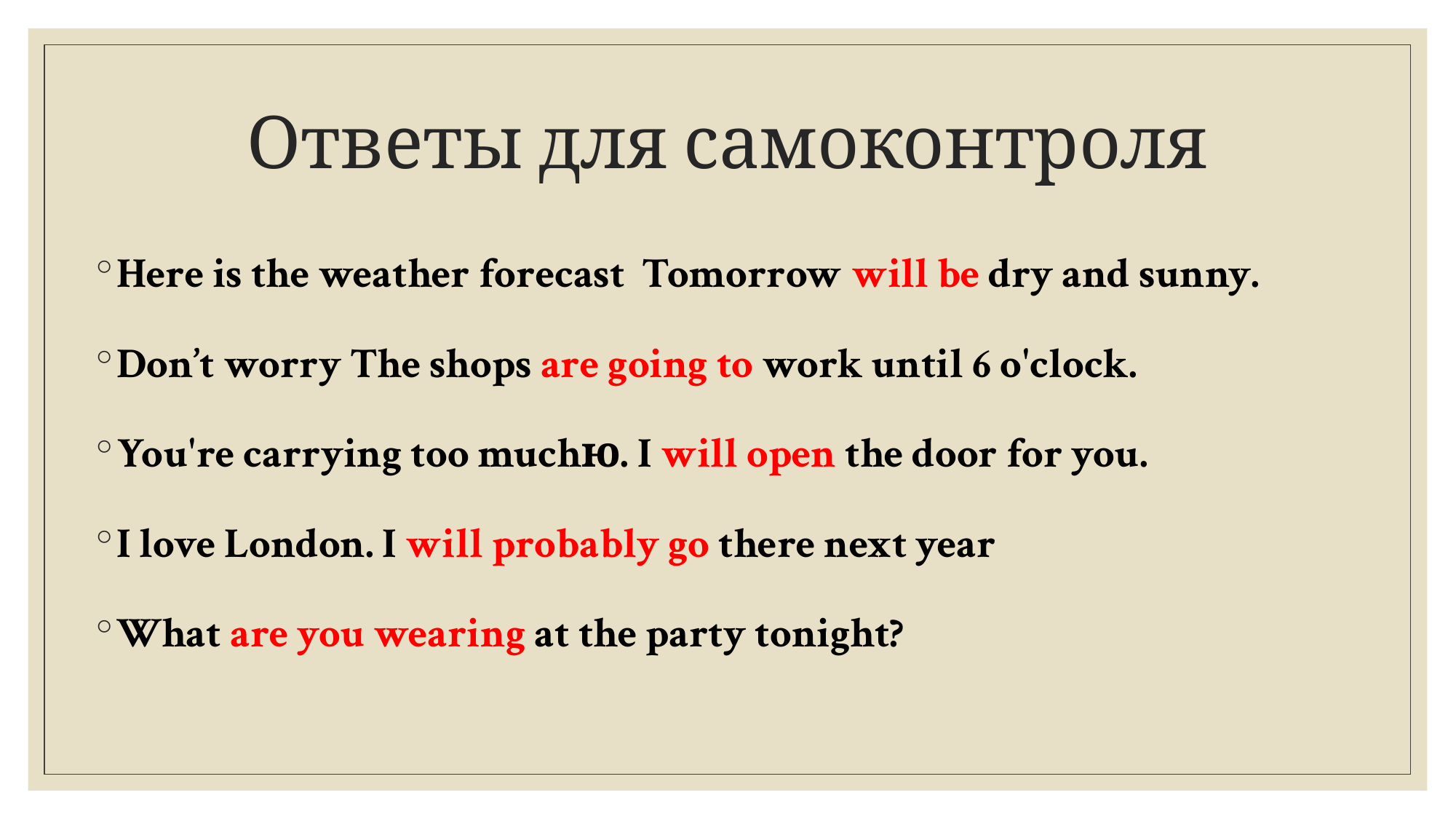

# Ответы для самоконтроля
Here is the weather forecast  Tomorrow will be dry and sunny.
Don’t worry The shops are going to work until 6 o'clock.
You're carrying too muchю. I will open the door for you.
I love London. I will probably go there next year
What are you wearing at the party tonight?